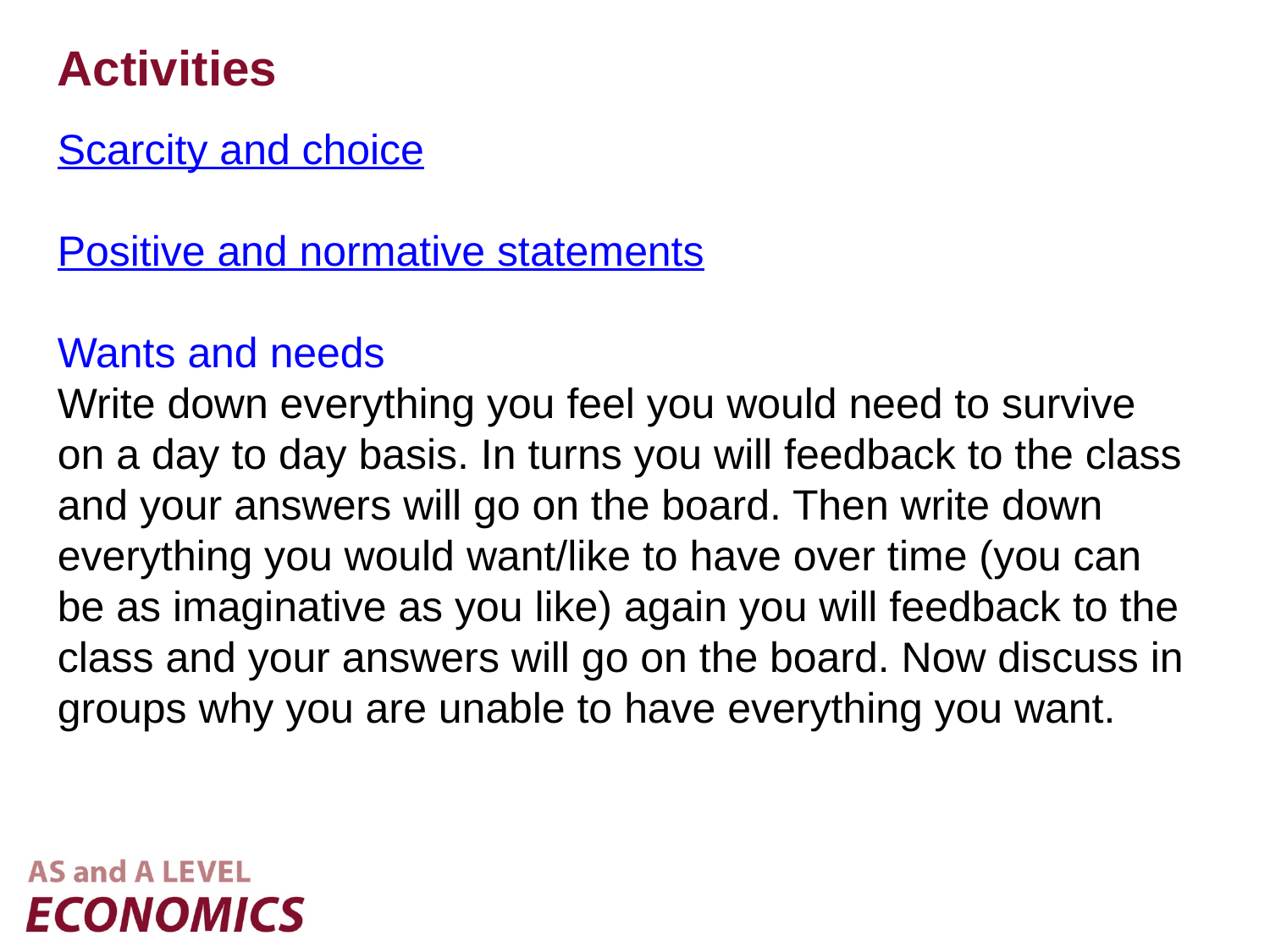

Activities
Scarcity and choice

Positive and normative statements

Wants and needs
Write down everything you feel you would need to survive on a day to day basis. In turns you will feedback to the class and your answers will go on the board. Then write down everything you would want/like to have over time (you can be as imaginative as you like) again you will feedback to the class and your answers will go on the board. Now discuss in groups why you are unable to have everything you want.